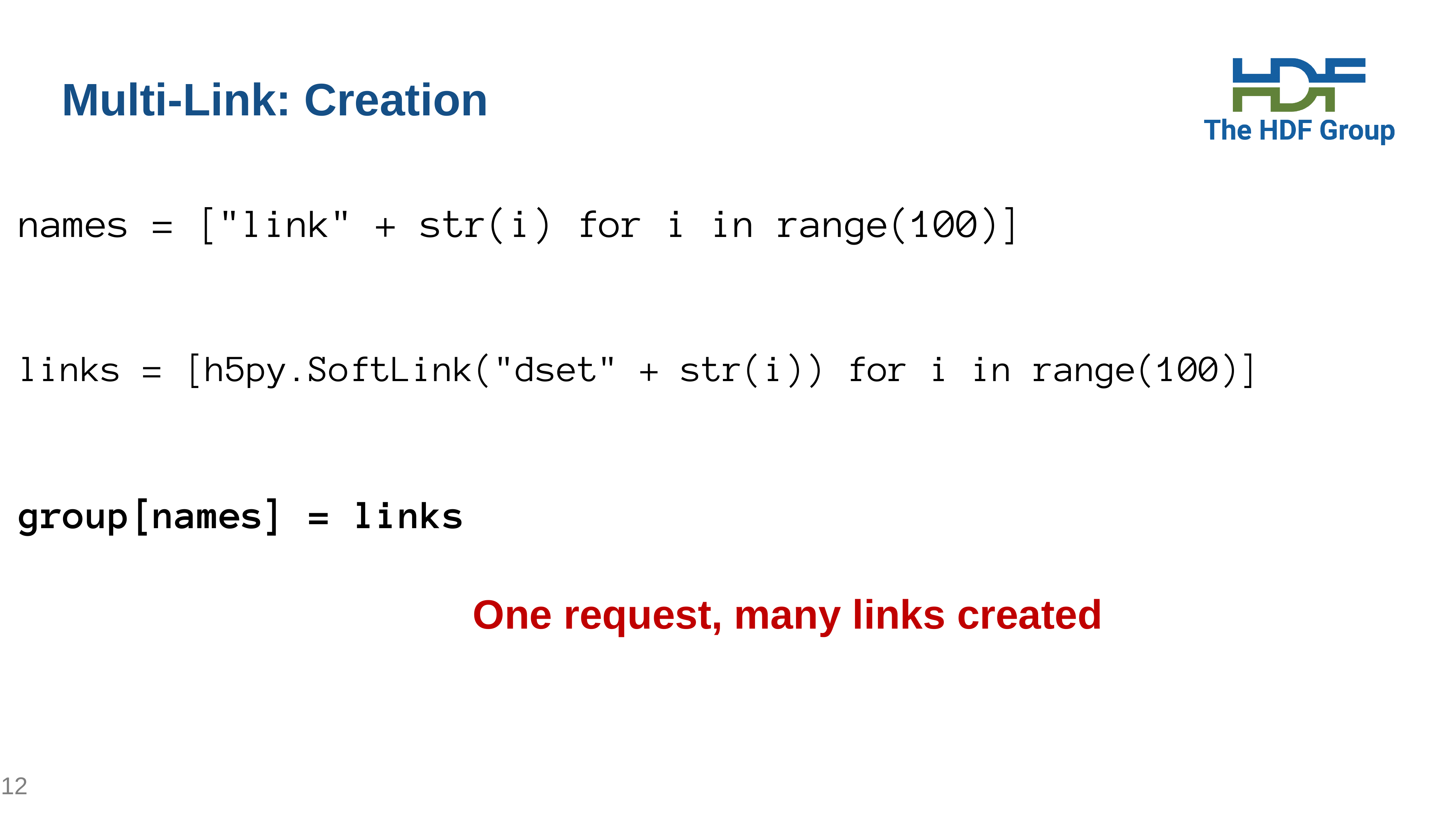

# Multi-Link: Creation
names = ["link" + str(i) for i in range(100)]

links = [h5py.SoftLink("dset" + str(i)) for i in range(100)]

group[names] = links
One request, many links created